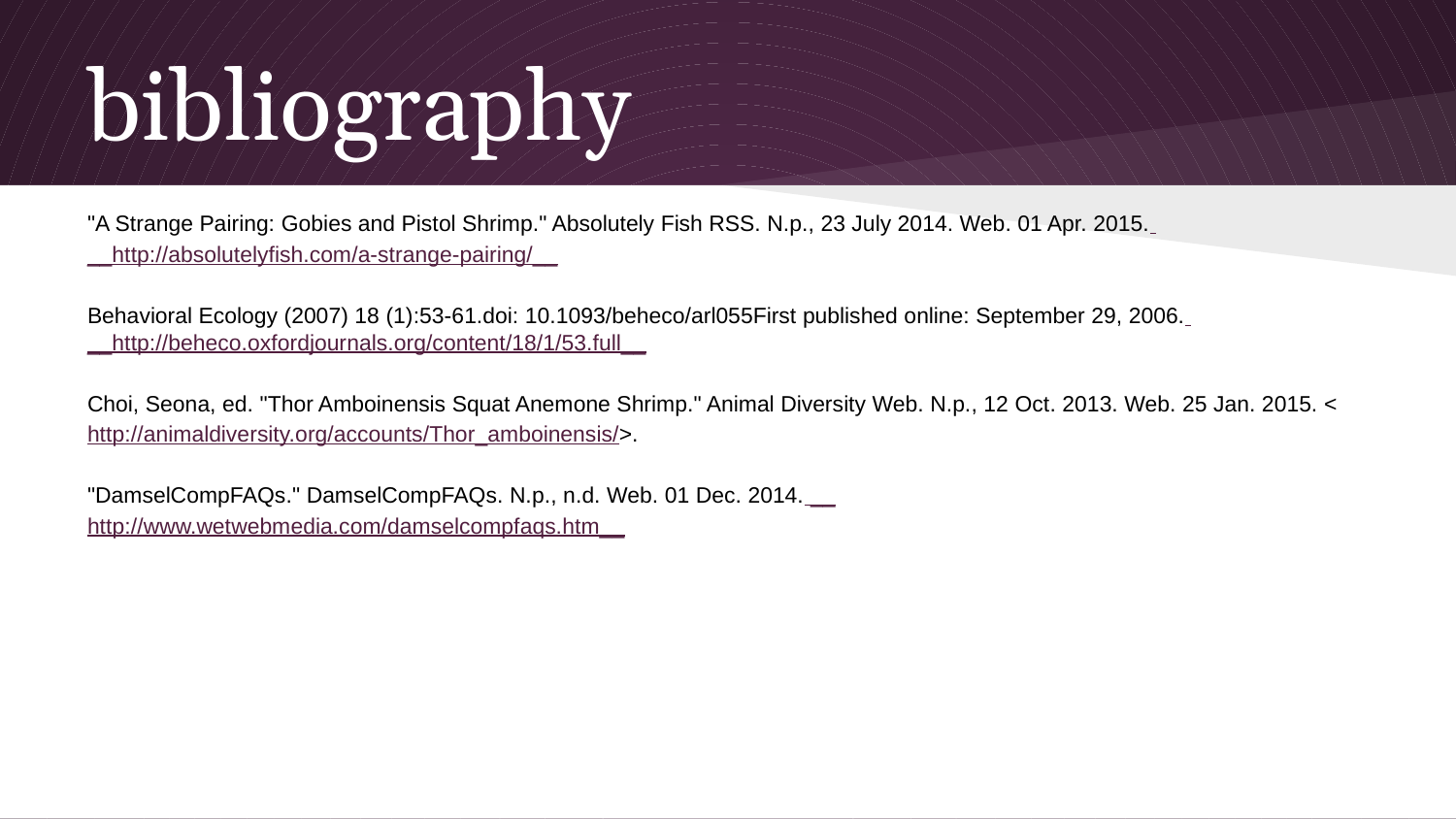

# bibliography
"A Strange Pairing: Gobies and Pistol Shrimp." Absolutely Fish RSS. N.p., 23 July 2014. Web. 01 Apr. 2015. __http://absolutelyfish.com/a-strange-pairing/__

Behavioral Ecology (2007) 18 (1):53-61.doi: 10.1093/beheco/arl055First published online: September 29, 2006. __http://beheco.oxfordjournals.org/content/18/1/53.full__

Choi, Seona, ed. "Thor Amboinensis Squat Anemone Shrimp." Animal Diversity Web. N.p., 12 Oct. 2013. Web. 25 Jan. 2015. <http://animaldiversity.org/accounts/Thor_amboinensis/>.

"DamselCompFAQs." DamselCompFAQs. N.p., n.d. Web. 01 Dec. 2014. __http://www.wetwebmedia.com/damselcompfaqs.htm__